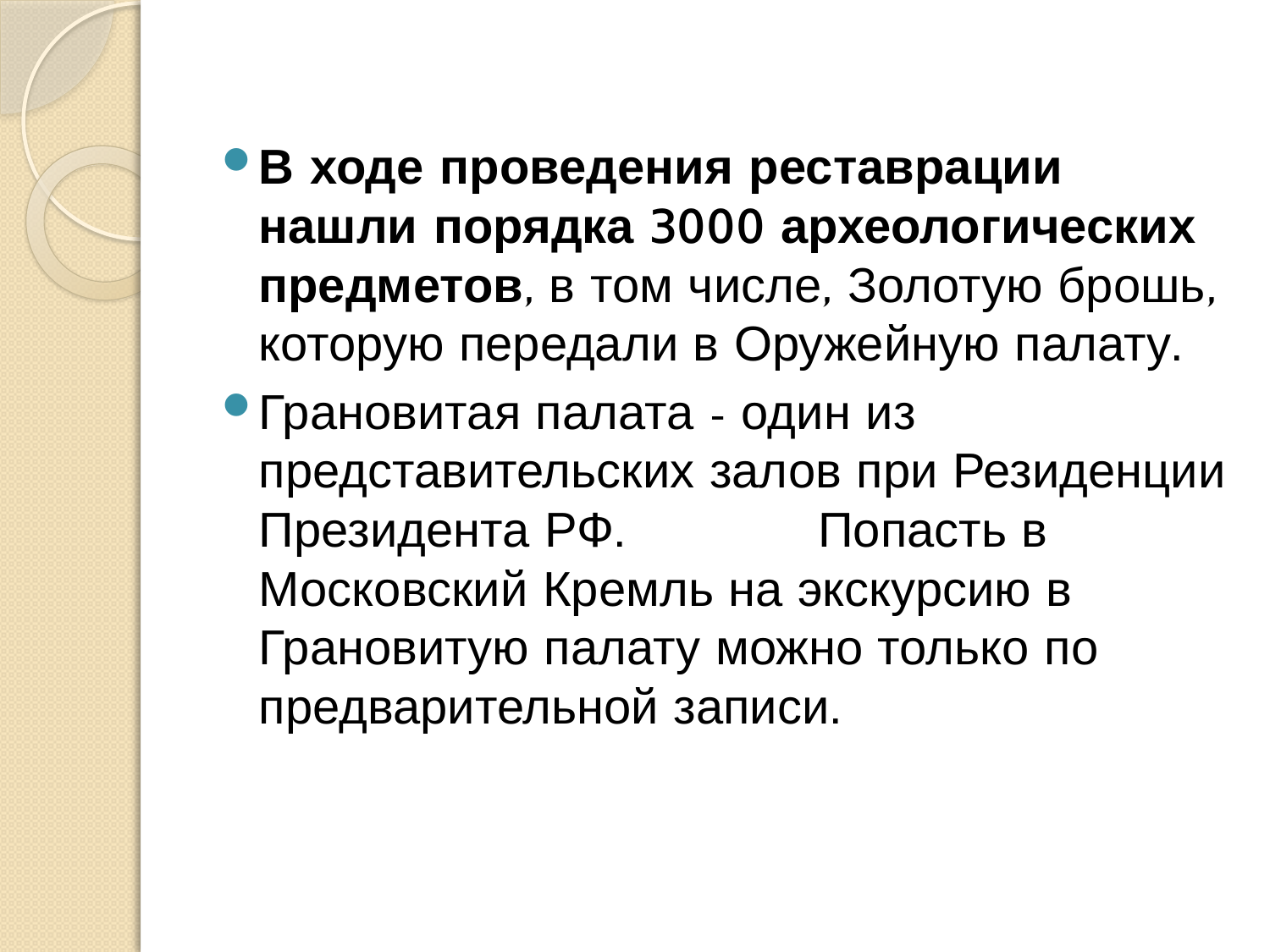

В ходе проведения реставрации нашли порядка 3000 археологических предметов, в том числе, Золотую брошь, которую передали в Оружейную палату.
Грановитая палата - один из представительских залов при Резиденции Президента РФ.             Попасть в Московский Кремль на экскурсию в Грановитую палату можно только по предварительной записи.